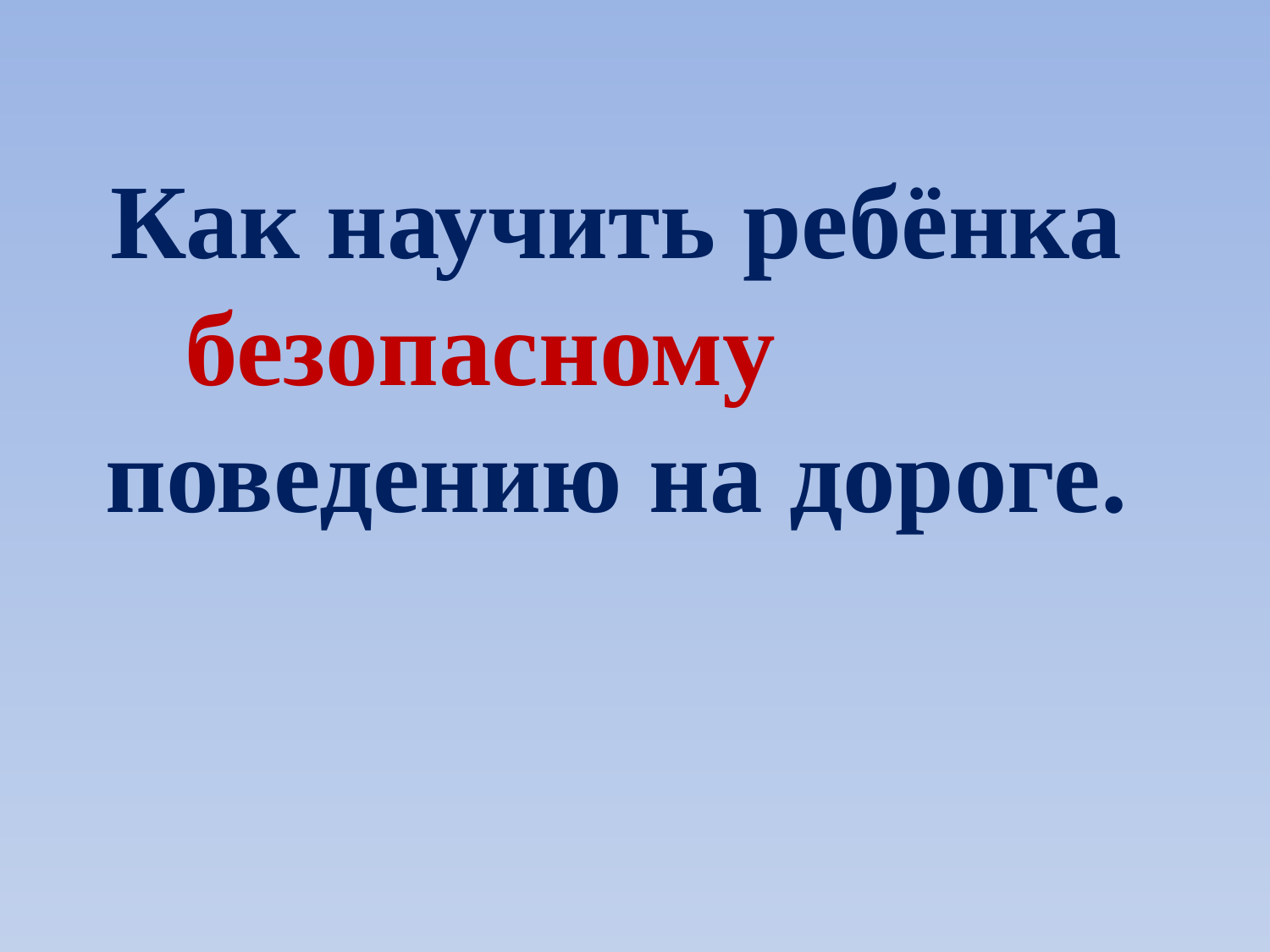

Как научить ребёнка    безопасному поведению на дороге.